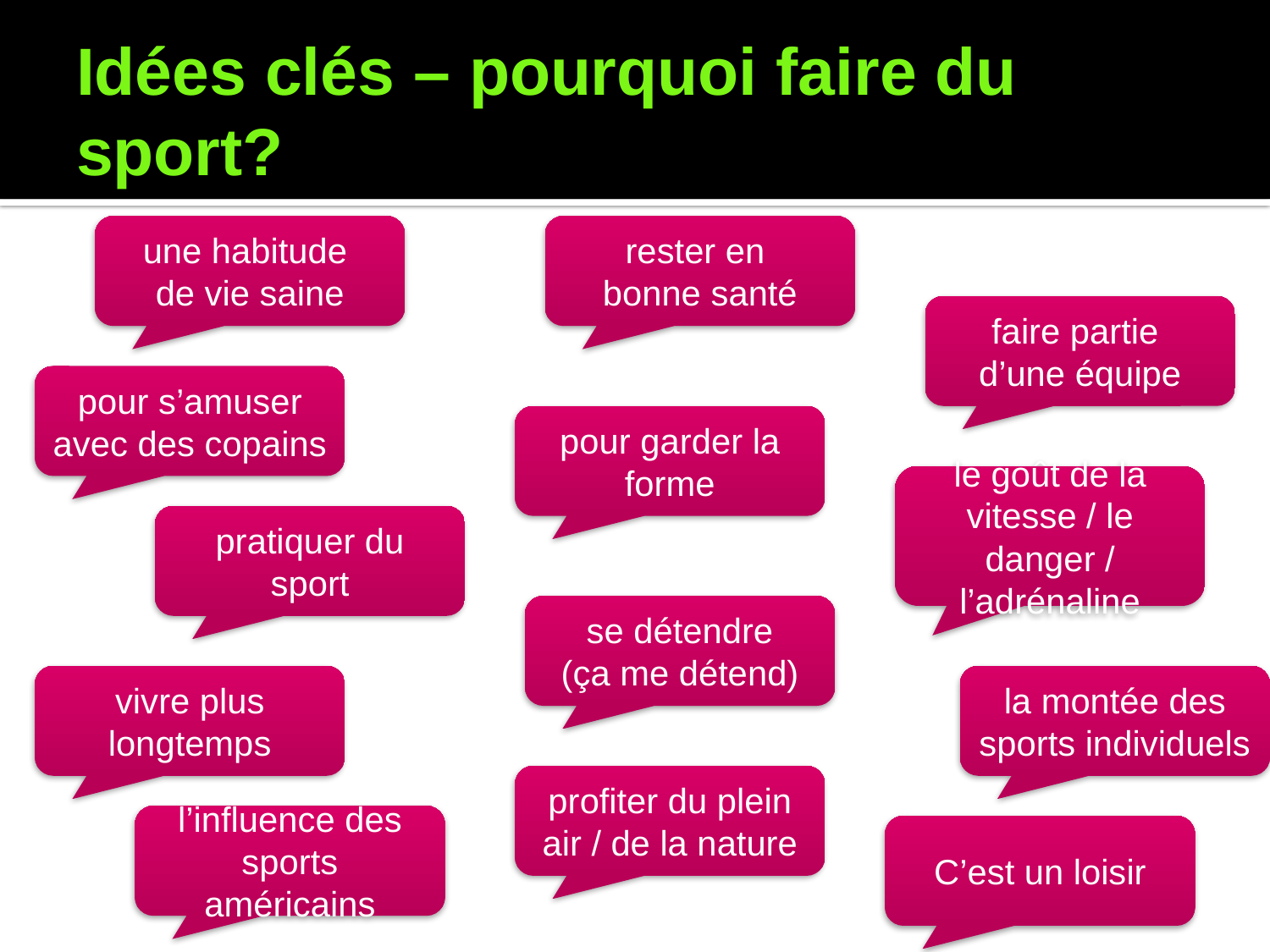

# Idées clés – pourquoi faire du sport?
une habitude
de vie saine
rester en
bonne santé
faire partie
d’une équipe
pour s’amuser avec des copains
pour garder la forme
le goût de la vitesse / le danger / l’adrénaline
pratiquer du sport
se détendre
(ça me détend)
vivre plus longtemps
la montée des sports individuels
profiter du plein air / de la nature
l’influence des sports américains
C’est un loisir